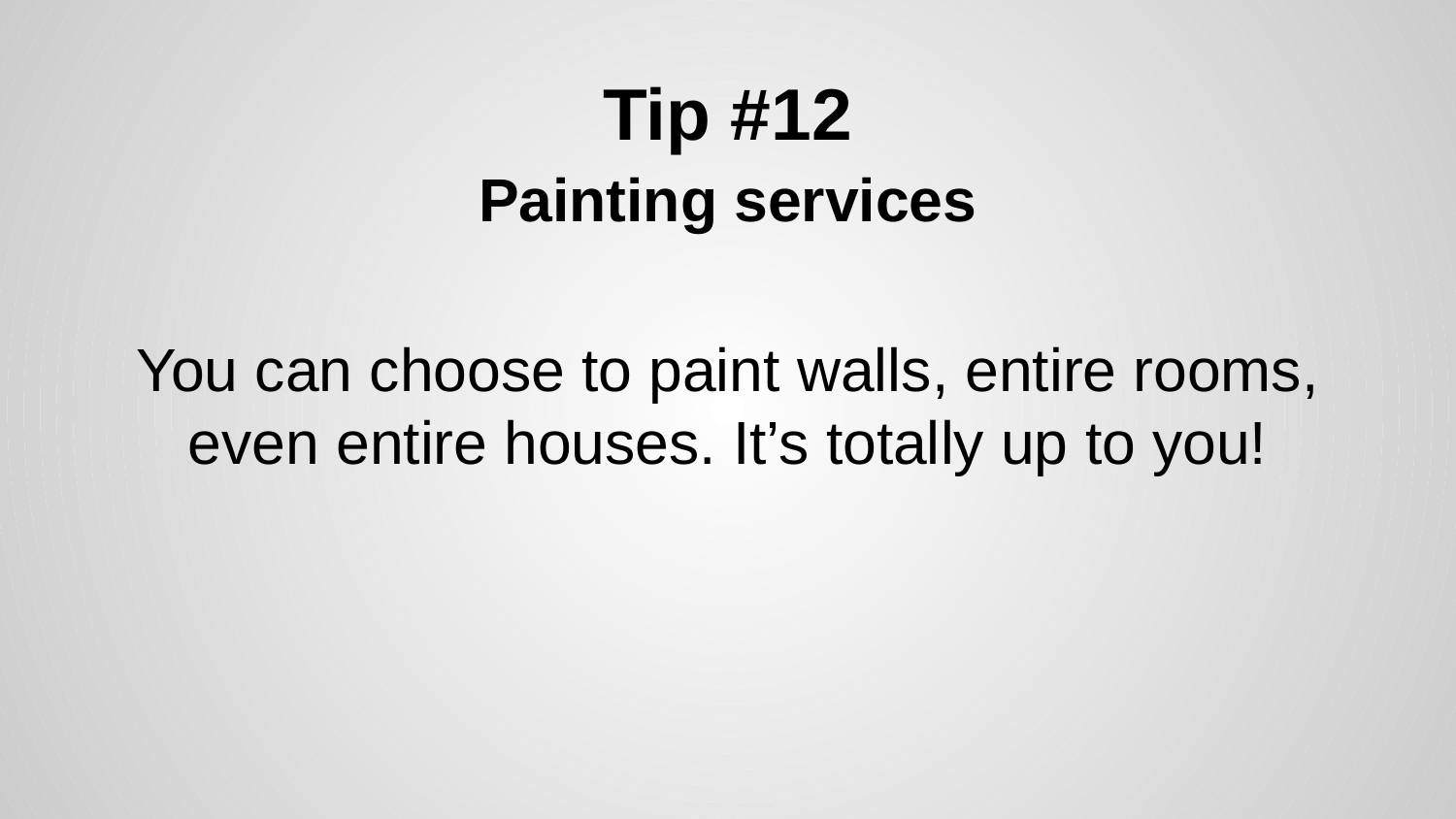

# Tip #12

Painting services

You can choose to paint walls, entire rooms, even entire houses. It’s totally up to you!